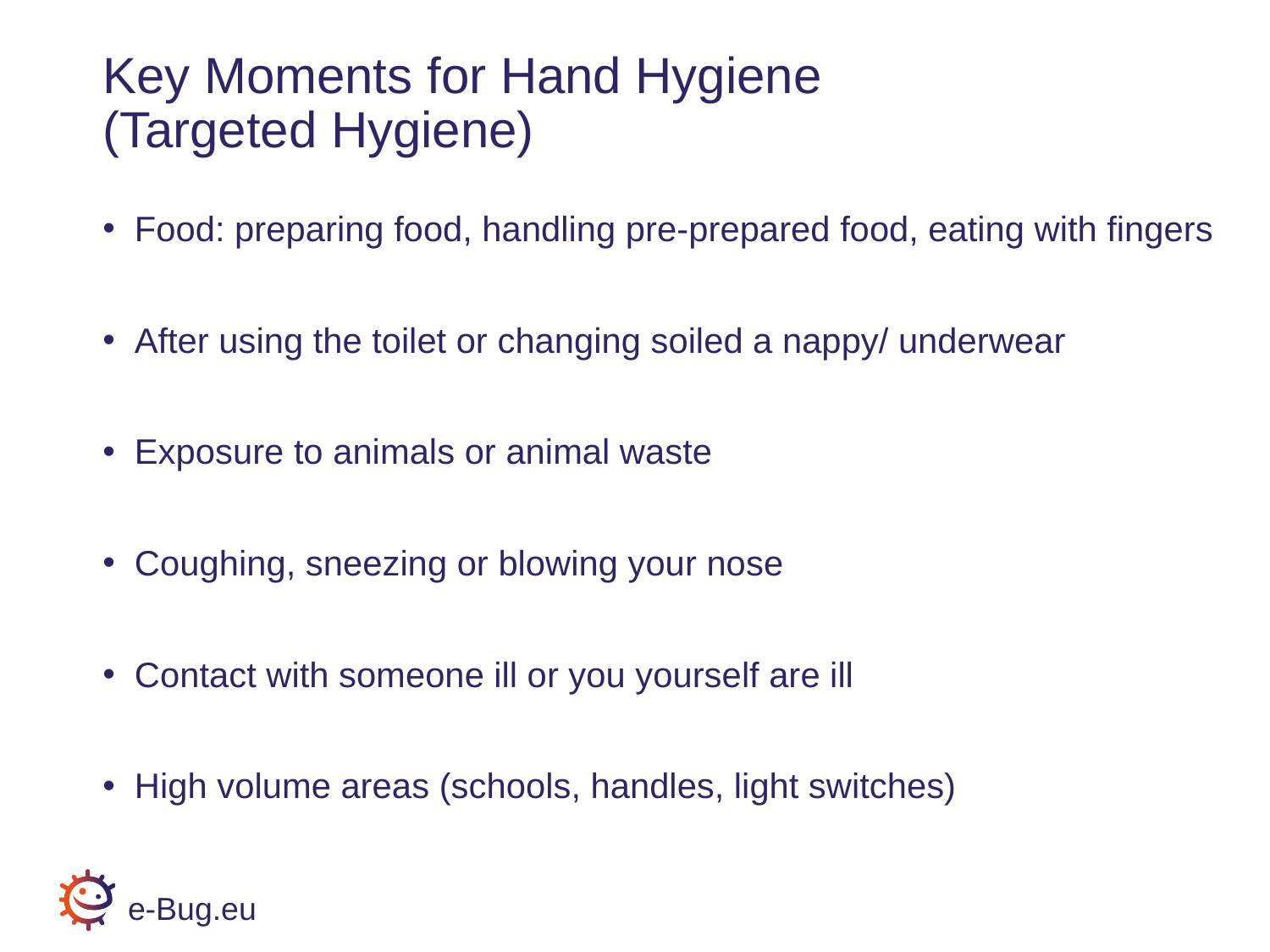

# Key Moments for Hand Hygiene (Targeted Hygiene)
Food: preparing food, handling pre-prepared food, eating with fingers

After using the toilet or changing soiled a nappy/ underwear

Exposure to animals or animal waste

Coughing, sneezing or blowing your nose

Contact with someone ill or you yourself are ill

High volume areas (schools, handles, light switches)
e-Bug.eu